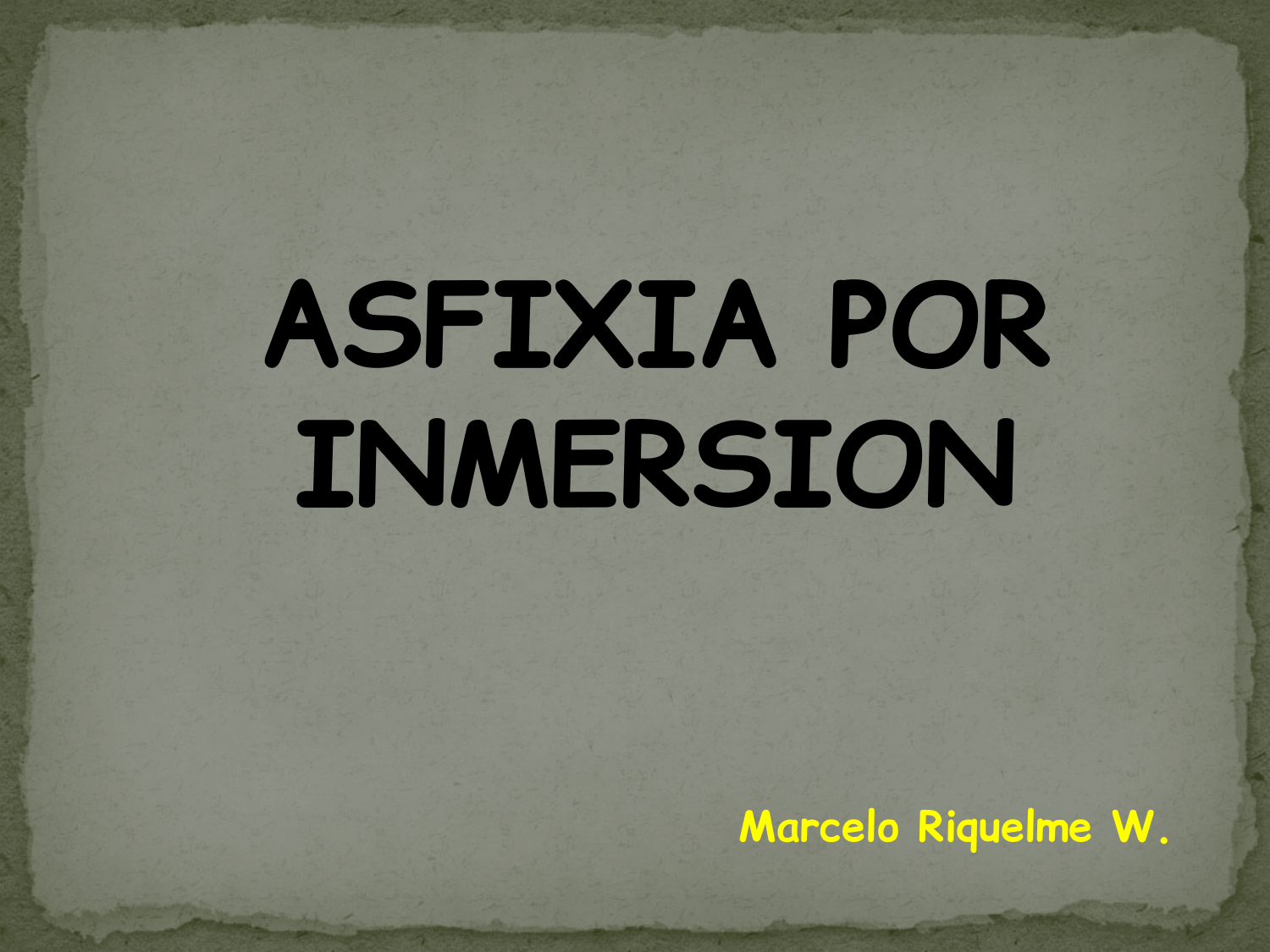

# ASFIXIA POR INMERSION
Marcelo Riquelme W.